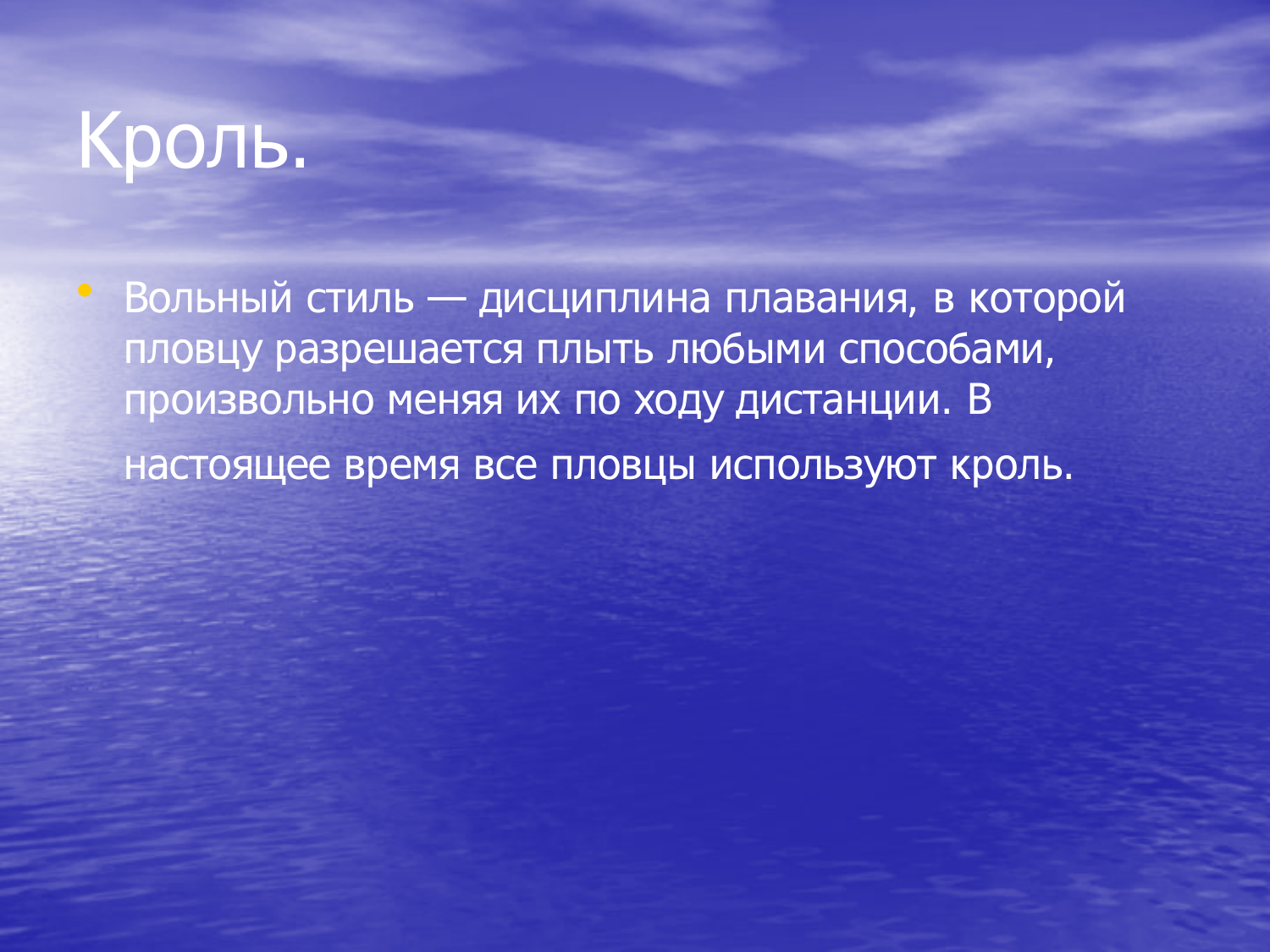

# Кроль.
Вольный стиль — дисциплина плавания, в которой пловцу разрешается плыть любыми способами, произвольно меняя их по ходу дистанции. В настоящее время все пловцы используют кроль.